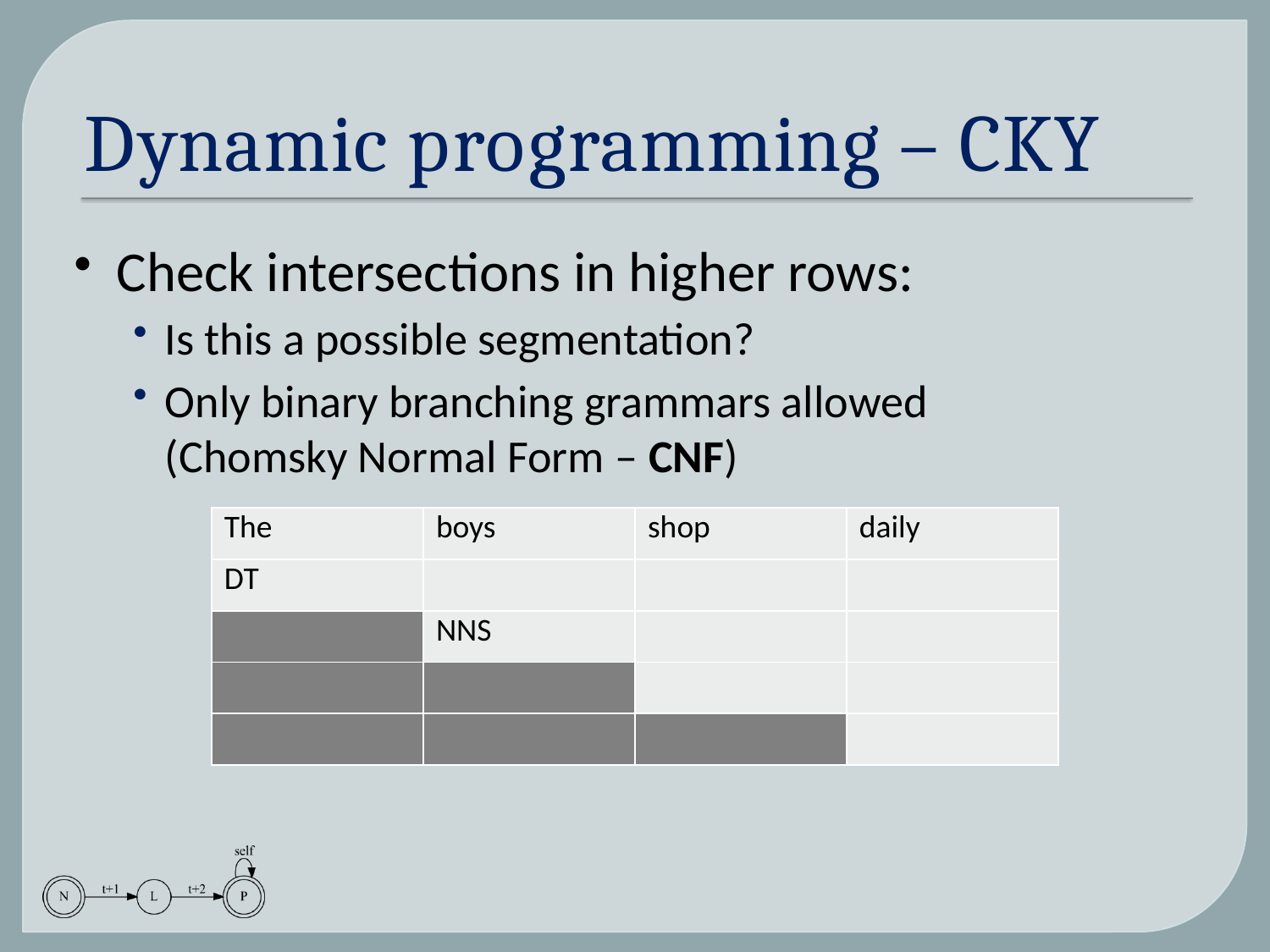

# Dynamic programming – CKY
Check intersections in higher rows:
Is this a possible segmentation?
Only binary branching grammars allowed
(Chomsky Normal Form – CNF)
| The | boys | shop | daily |
| --- | --- | --- | --- |
| DT |  |  |  |
|  | NNS |  |  |
|  |  |  |  |
|  |  |  |  |